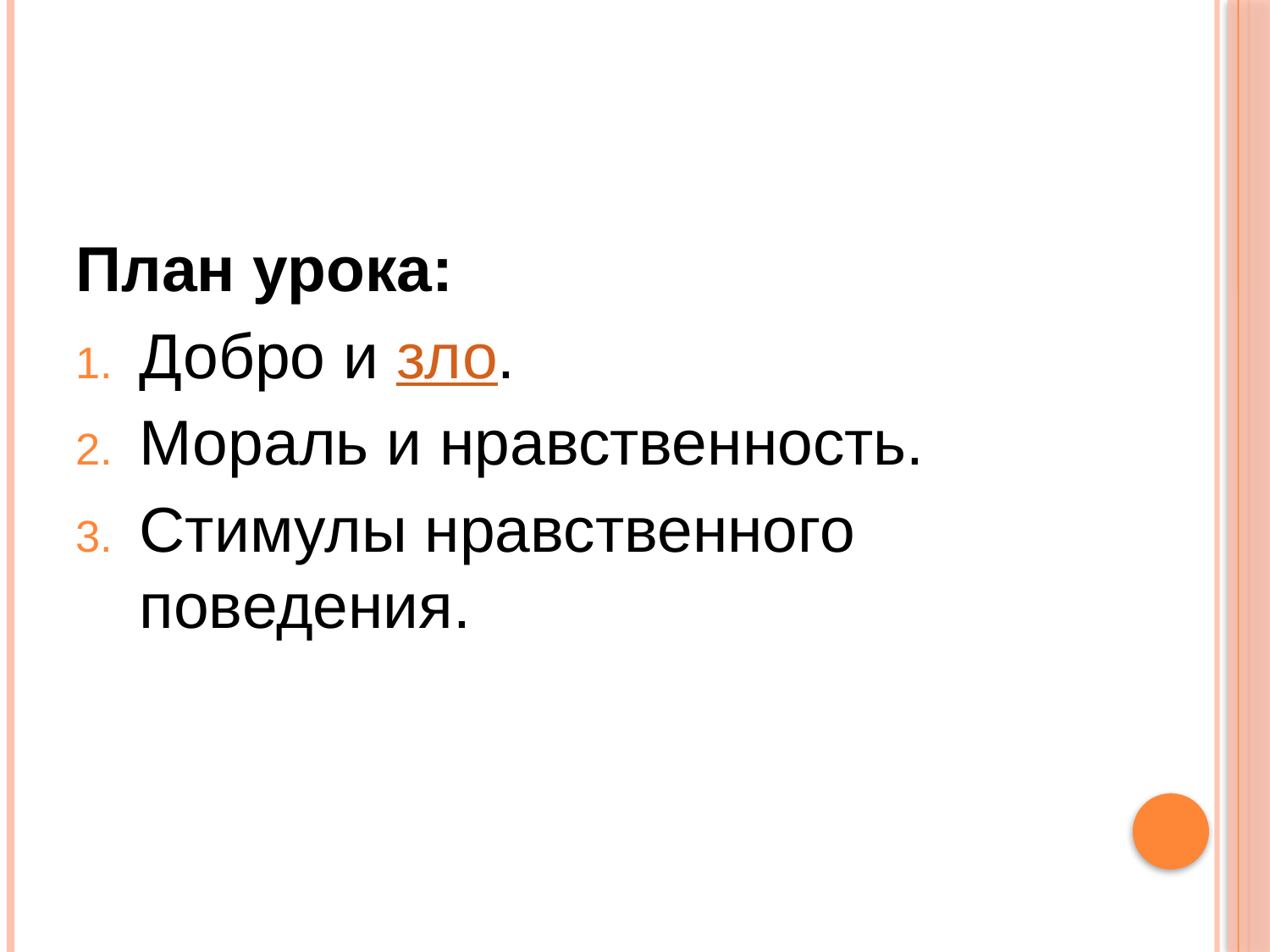

#
План урока:
Добро и зло.
Мораль и нравственность.
Стимулы нравственного поведения.